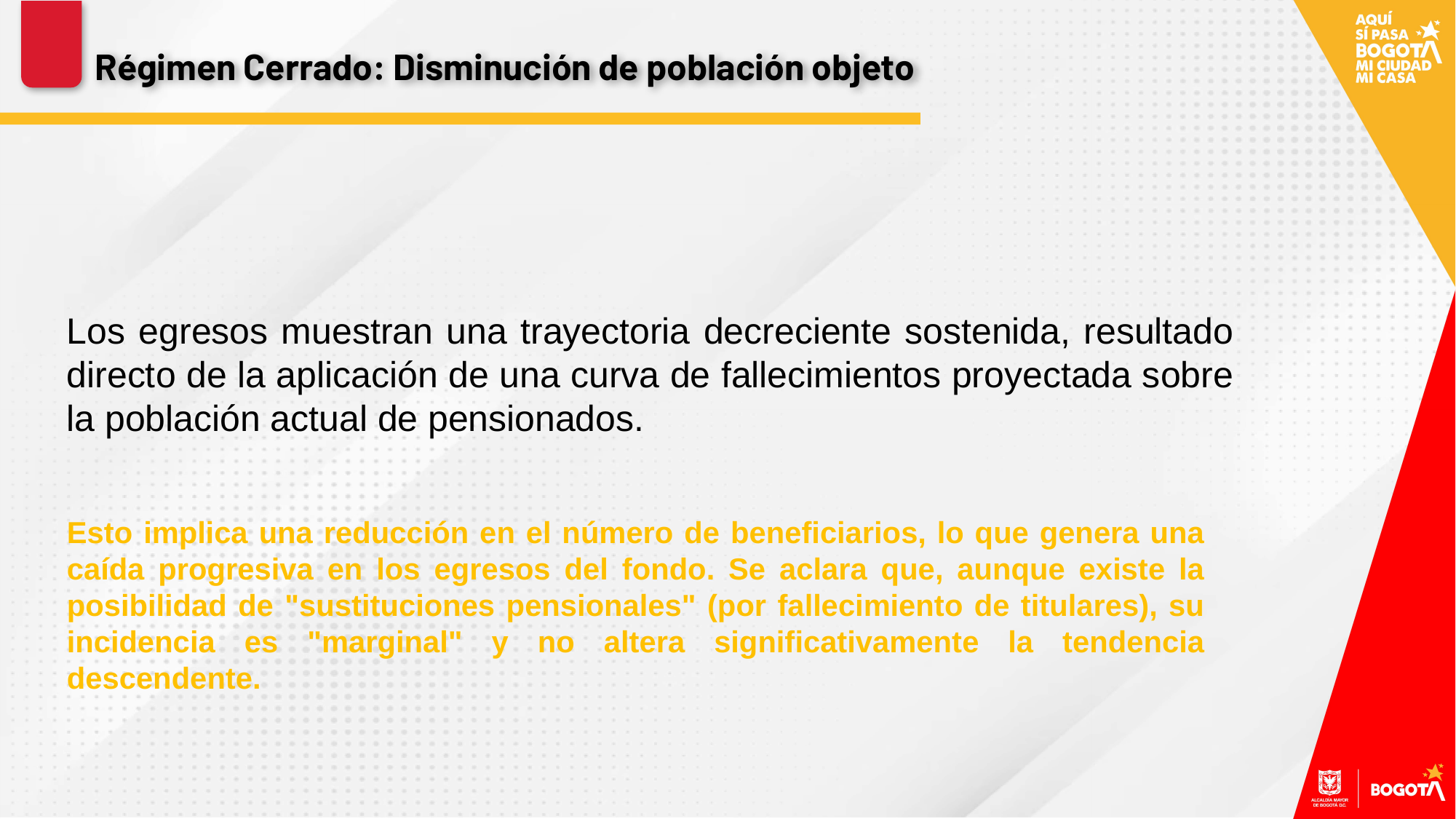

Régimen Cerrado: Disminución de población objeto

Los egresos muestran una trayectoria decreciente sostenida, resultado directo de la aplicación de una curva de fallecimientos proyectada sobre la población actual de pensionados.
Esto implica una reducción en el número de beneficiarios, lo que genera una caída progresiva en los egresos del fondo. Se aclara que, aunque existe la posibilidad de "sustituciones pensionales" (por fallecimiento de titulares), su incidencia es "marginal" y no altera significativamente la tendencia descendente.
2